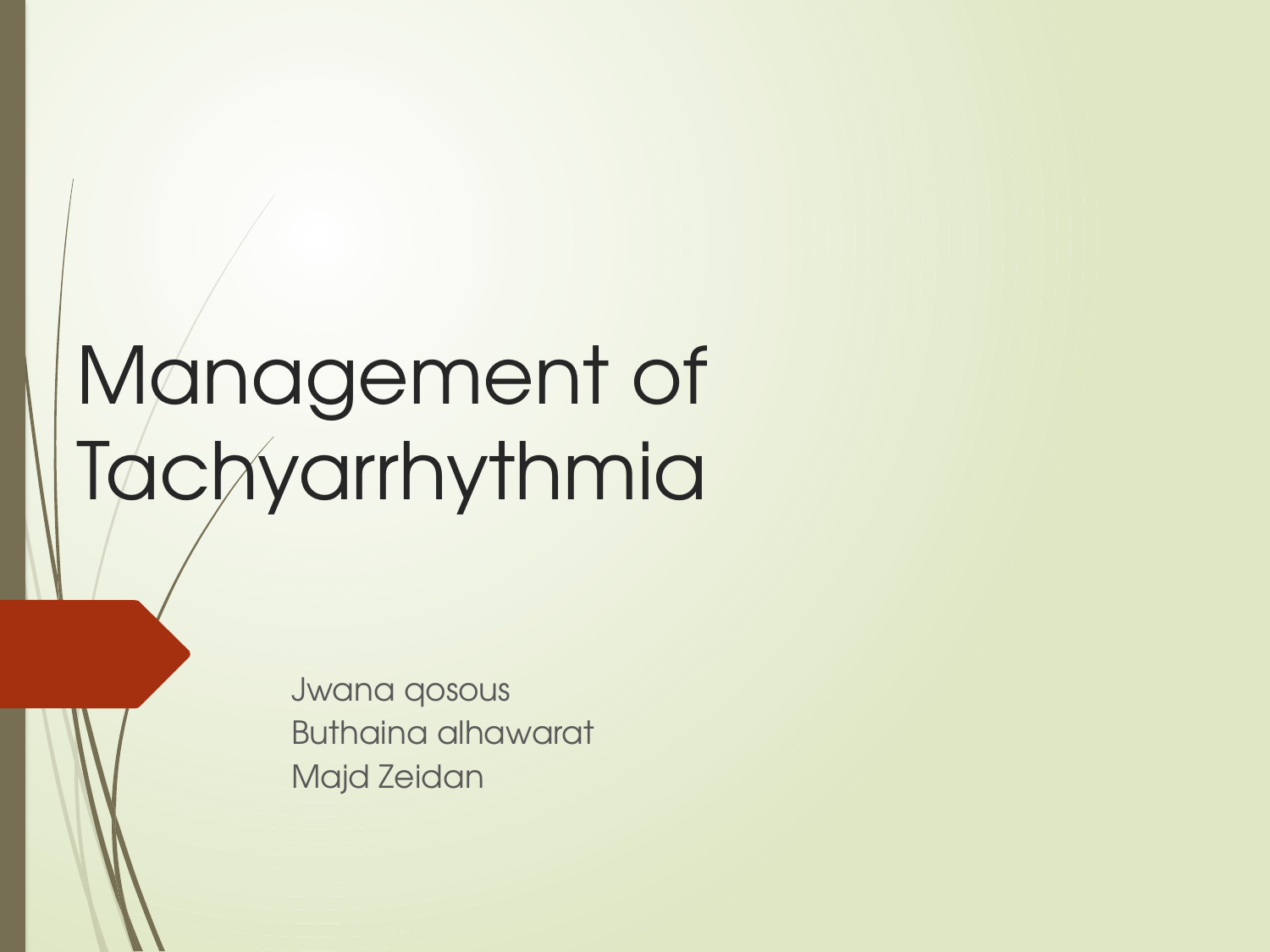

# Management of Tachyarrhythmia
Jwana qosous
Buthaina alhawarat
Majd Zeidan